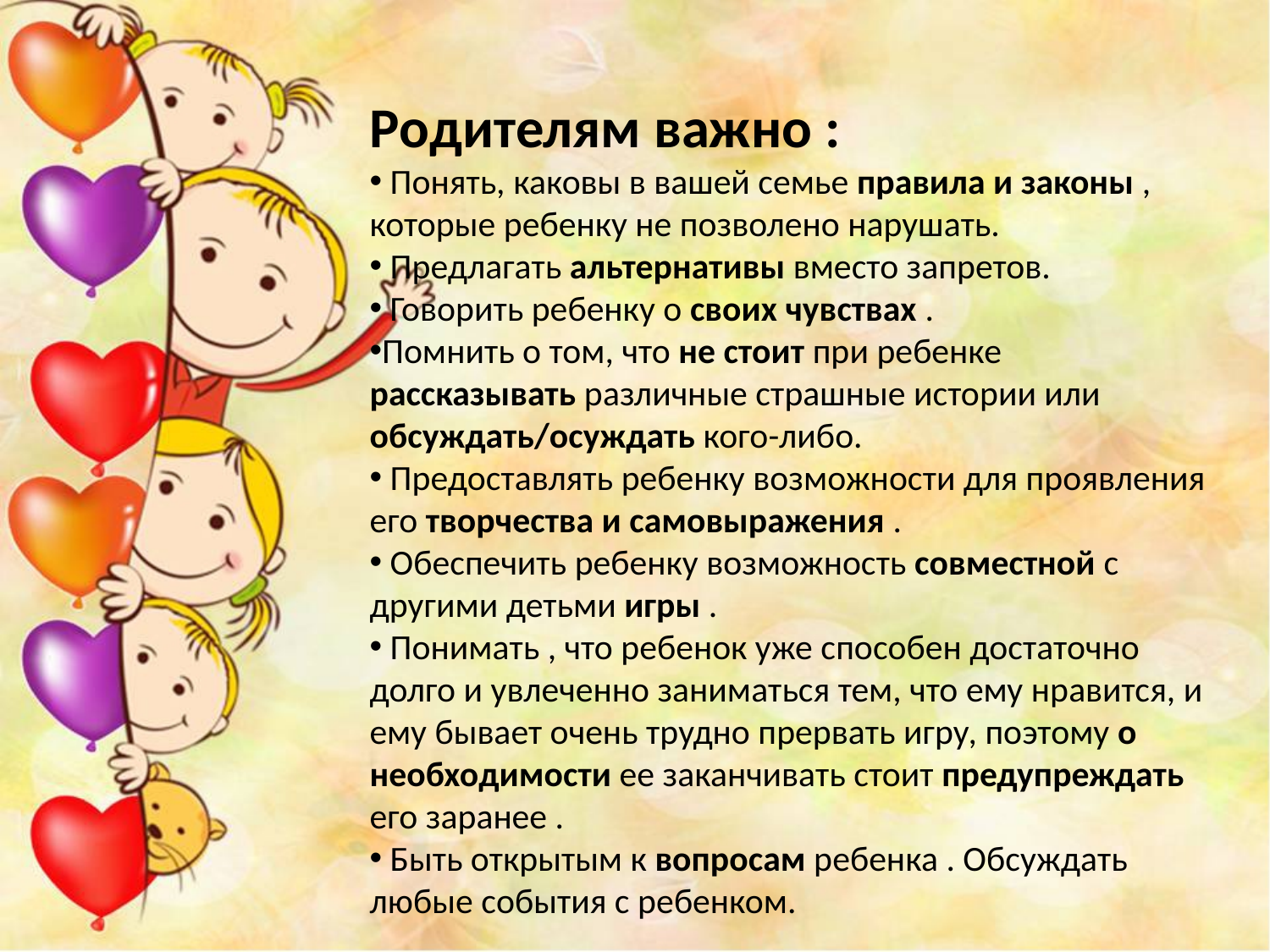

Родителям важно :
 Понять, каковы в вашей семье правила и законы , которые ребенку не позволено нарушать.
 Предлагать альтернативы вместо запретов.
 Говорить ребенку о своих чувствах .
Помнить о том, что не стоит при ребенке рассказывать различные страшные истории или обсуждать/осуждать кого-либо.
 Предоставлять ребенку возможности для проявления его творчества и самовыражения .
 Обеспечить ребенку возможность совместной с другими детьми игры .
 Понимать , что ребенок уже способен достаточно долго и увлеченно заниматься тем, что ему нравится, и ему бывает очень трудно прервать игру, поэтому о необходимости ее заканчивать стоит предупреждать его заранее .
 Быть открытым к вопросам ребенка . Обсуждать любые события с ребенком.